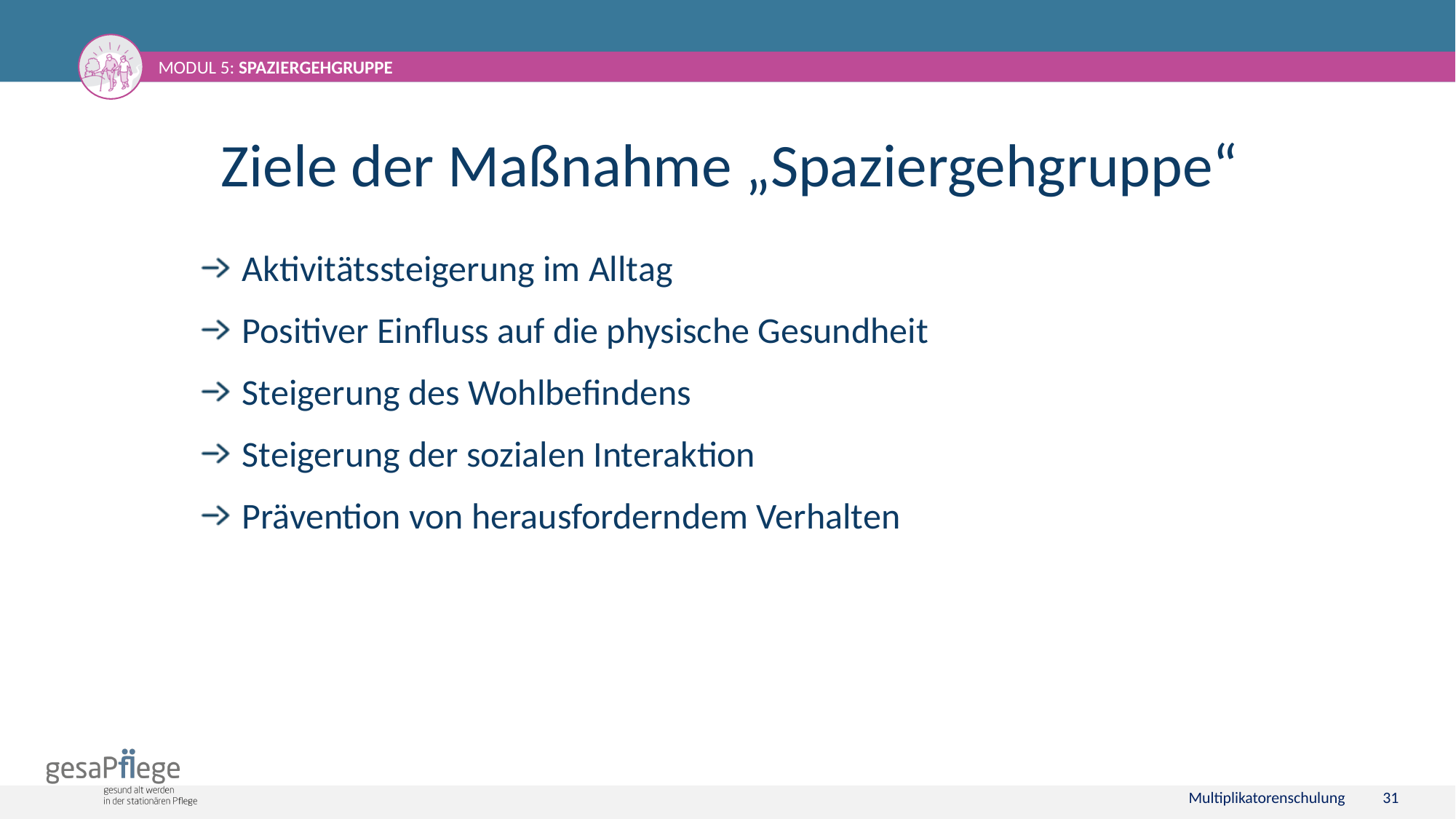

# Ziele der Maßnahme „Spaziergehgruppe“
Aktivitätssteigerung im Alltag
Positiver Einfluss auf die physische Gesundheit
Steigerung des Wohlbefindens
Steigerung der sozialen Interaktion
Prävention von herausforderndem Verhalten

Multiplikatorenschulung
31